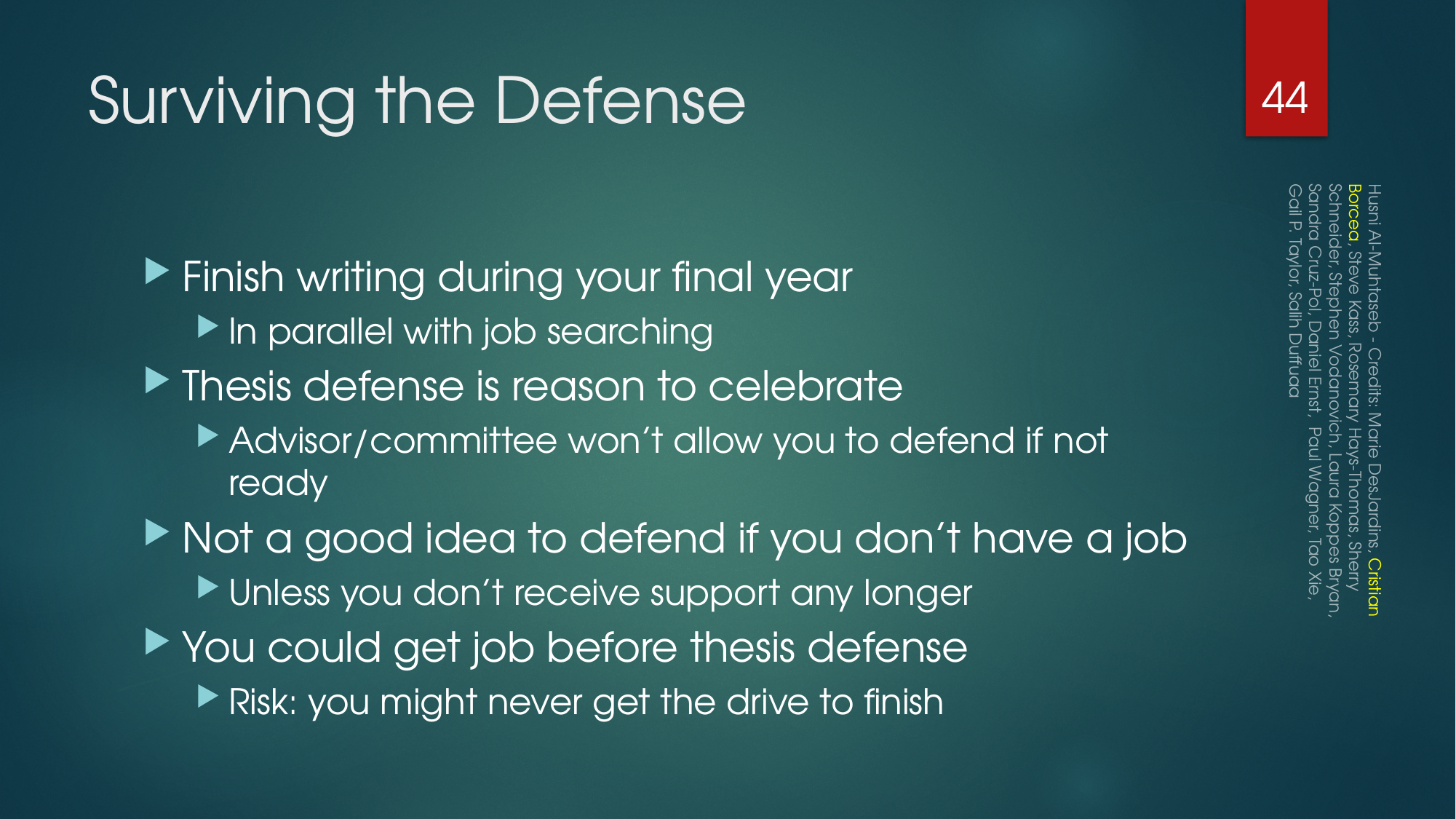

44
# Surviving the Defense
Finish writing during your final year
In parallel with job searching
Thesis defense is reason to celebrate
Advisor/committee won’t allow you to defend if not ready
Not a good idea to defend if you don’t have a job
Unless you don’t receive support any longer
You could get job before thesis defense
Risk: you might never get the drive to finish
Husni Al-Muhtaseb - Credits: Marie DesJardins, Cristian Borcea, Steve Kass, Rosemary Hays-Thomas, Sherry Schneider, Stephen Vodanovich, Laura Koppes Bryan, Sandra Cruz-Pol, Daniel Ernst,  Paul Wagner, Tao Xie, Gail P. Taylor, Salih Duffuaa